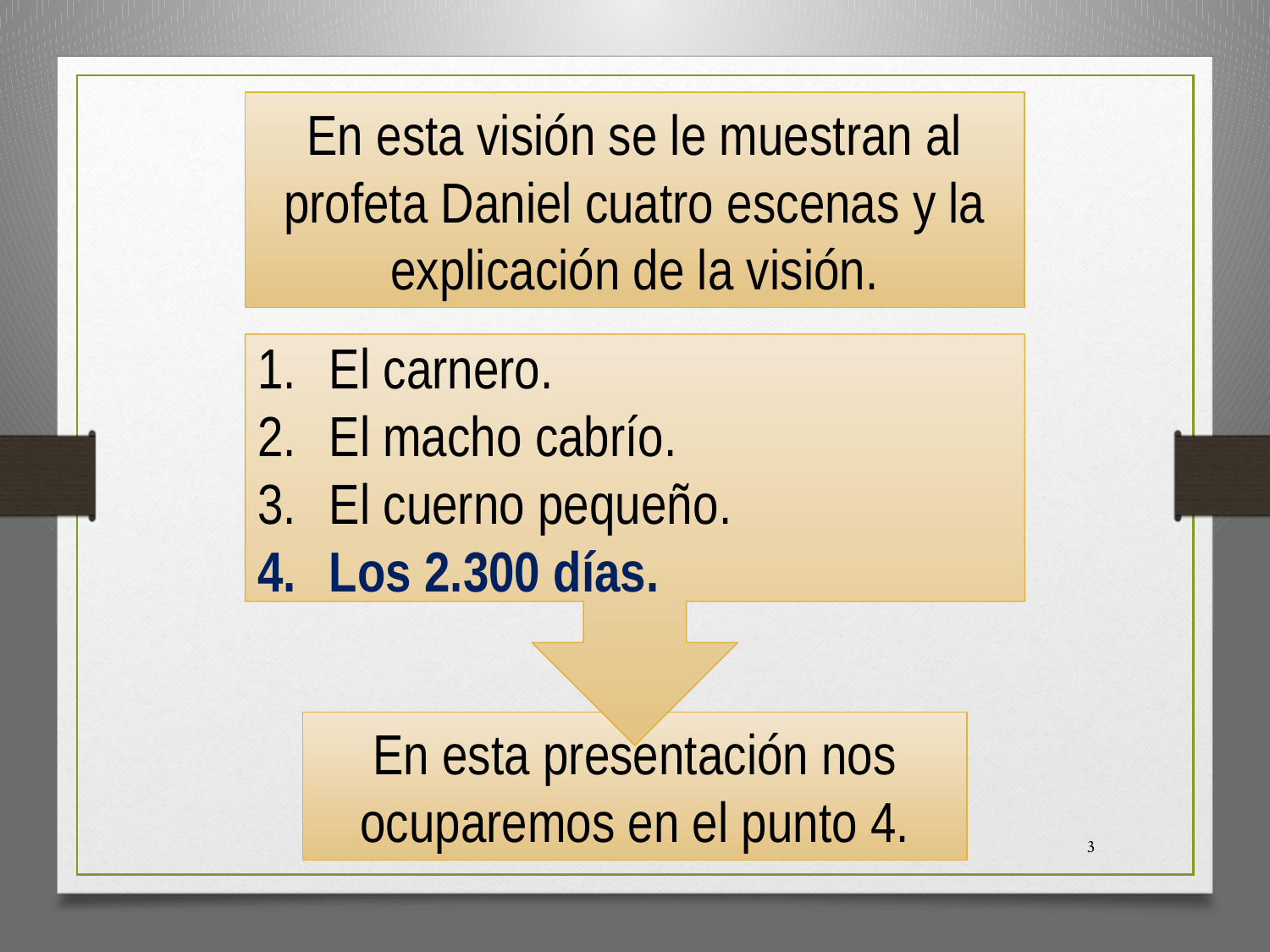

En esta visión se le muestran al profeta Daniel cuatro escenas y la explicación de la visión.
El carnero.
El macho cabrío.
El cuerno pequeño.
Los 2.300 días.
En esta presentación nos ocuparemos en el punto 4.
3